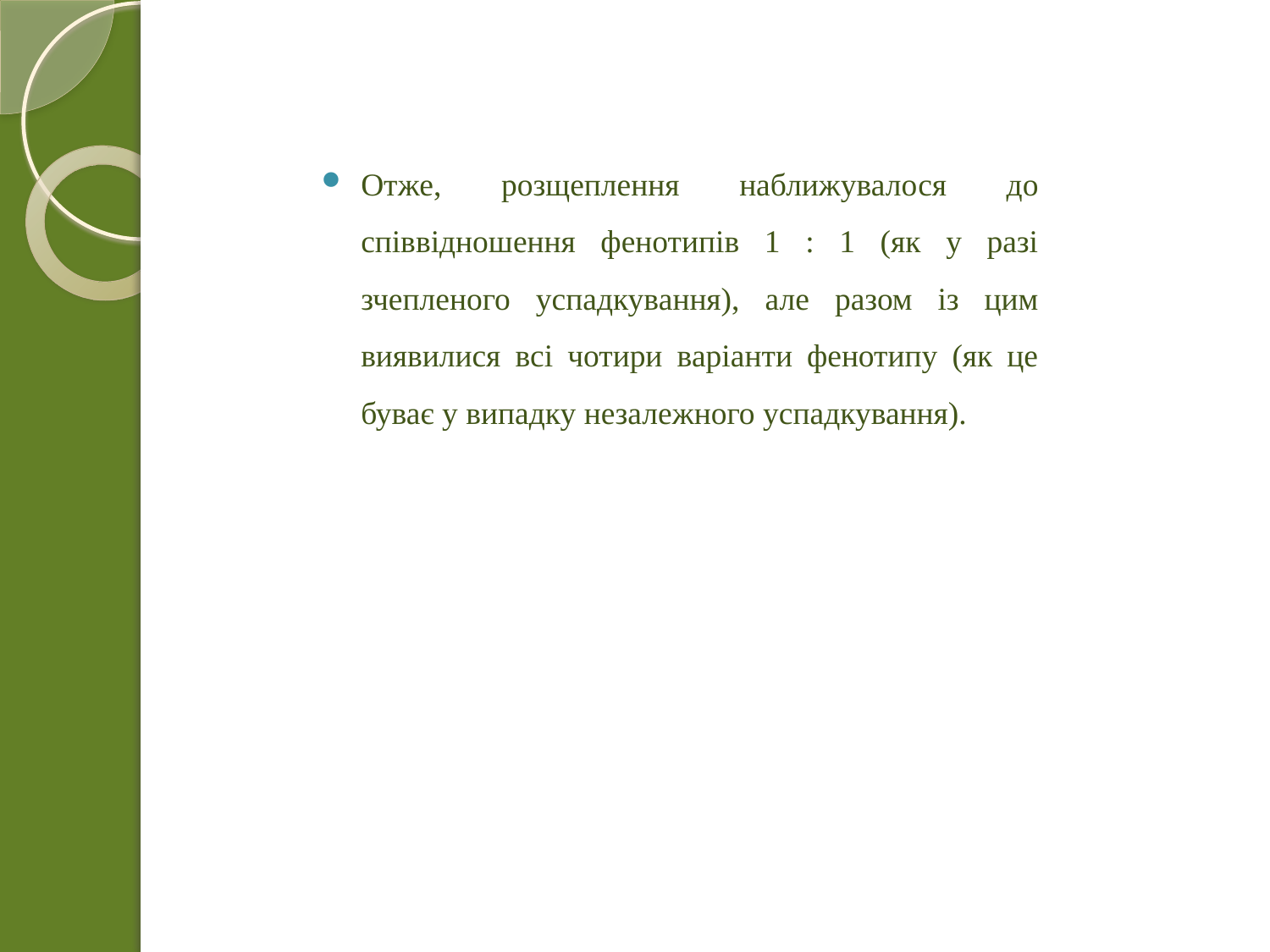

Отже, розщеплення наближувалося до співвідношення фенотипів 1 : 1 (як у разі зчепленого успадкування), але разом із цим виявилися всі чотири варіанти фенотипу (як це буває у випадку незалежного успадкування).